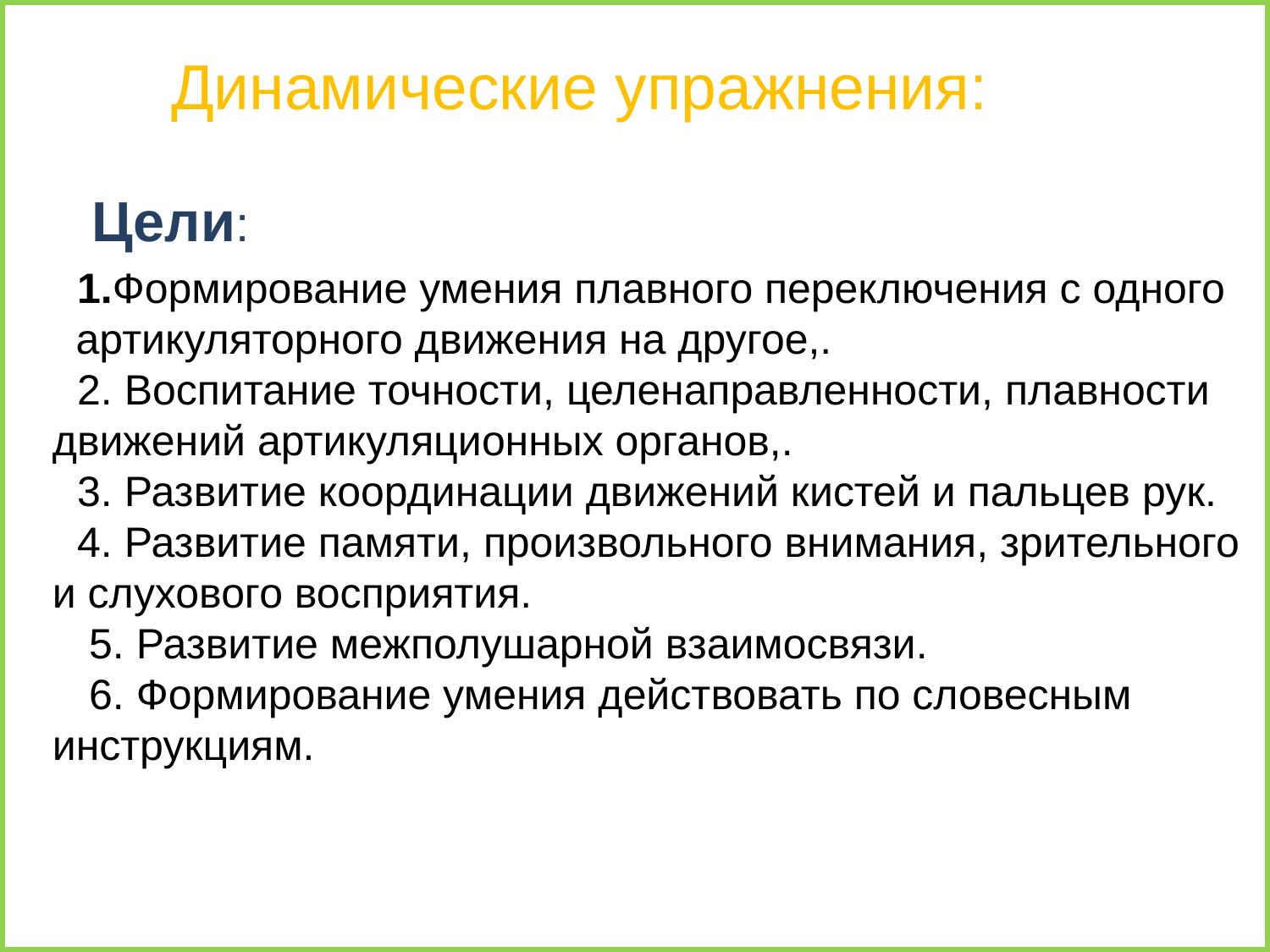

Динамические упражнения:
Цели:
1.Формирование умения плавного переключения с одного     артикуляторного движения на другое,.
2. Воспитание точности, целенаправленности, плавности движений артикуляционных органов,.
3. Развитие координации движений кистей и пальцев рук.
4. Развитие памяти, произвольного внимания, зрительного и слухового восприятия.
 5. Развитие межполушарной взаимосвязи.
 6. Формирование умения действовать по словесным инструкциям.